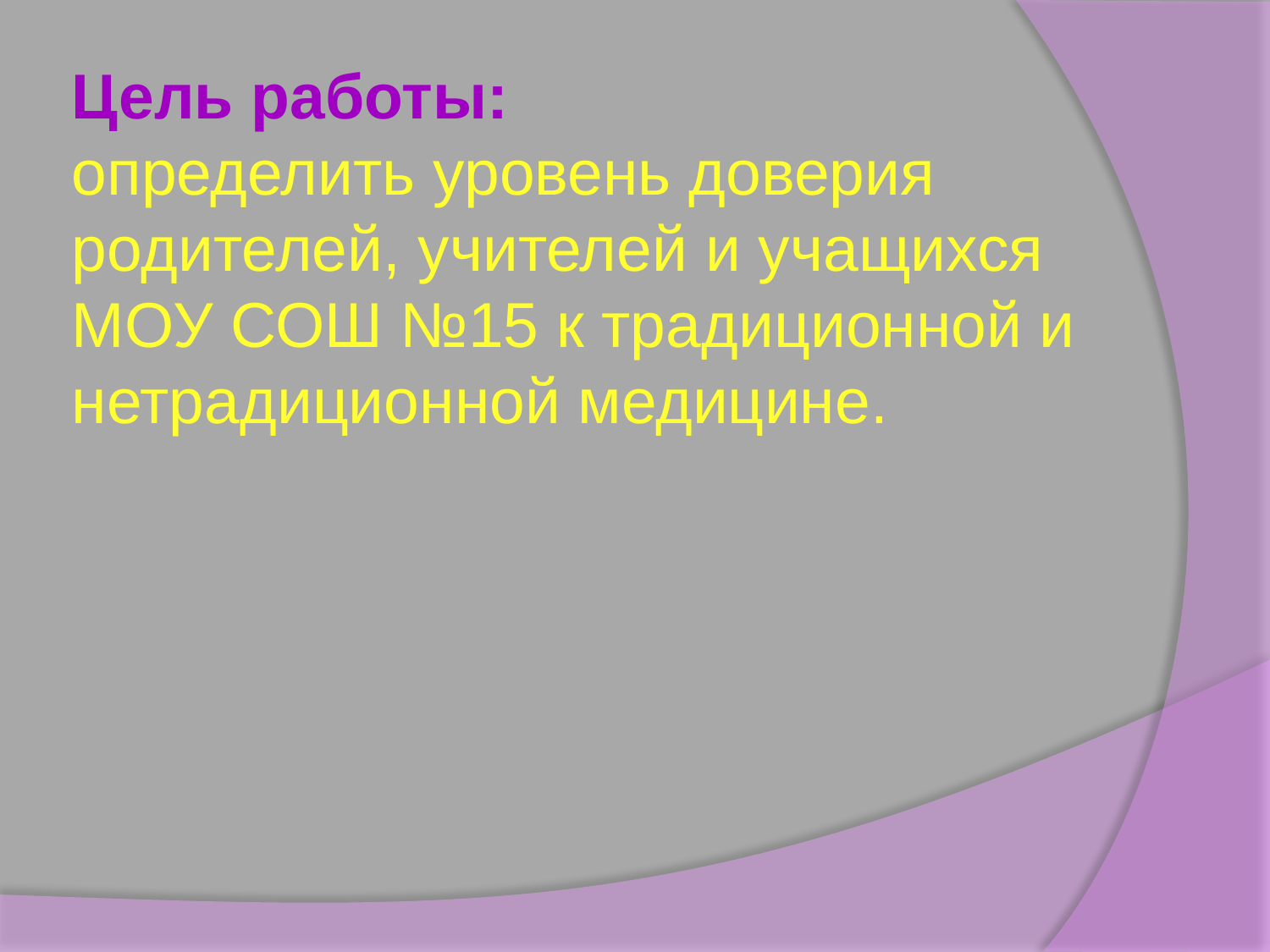

Цель работы:
определить уровень доверия родителей, учителей и учащихся МОУ СОШ №15 к традиционной и нетрадиционной медицине.